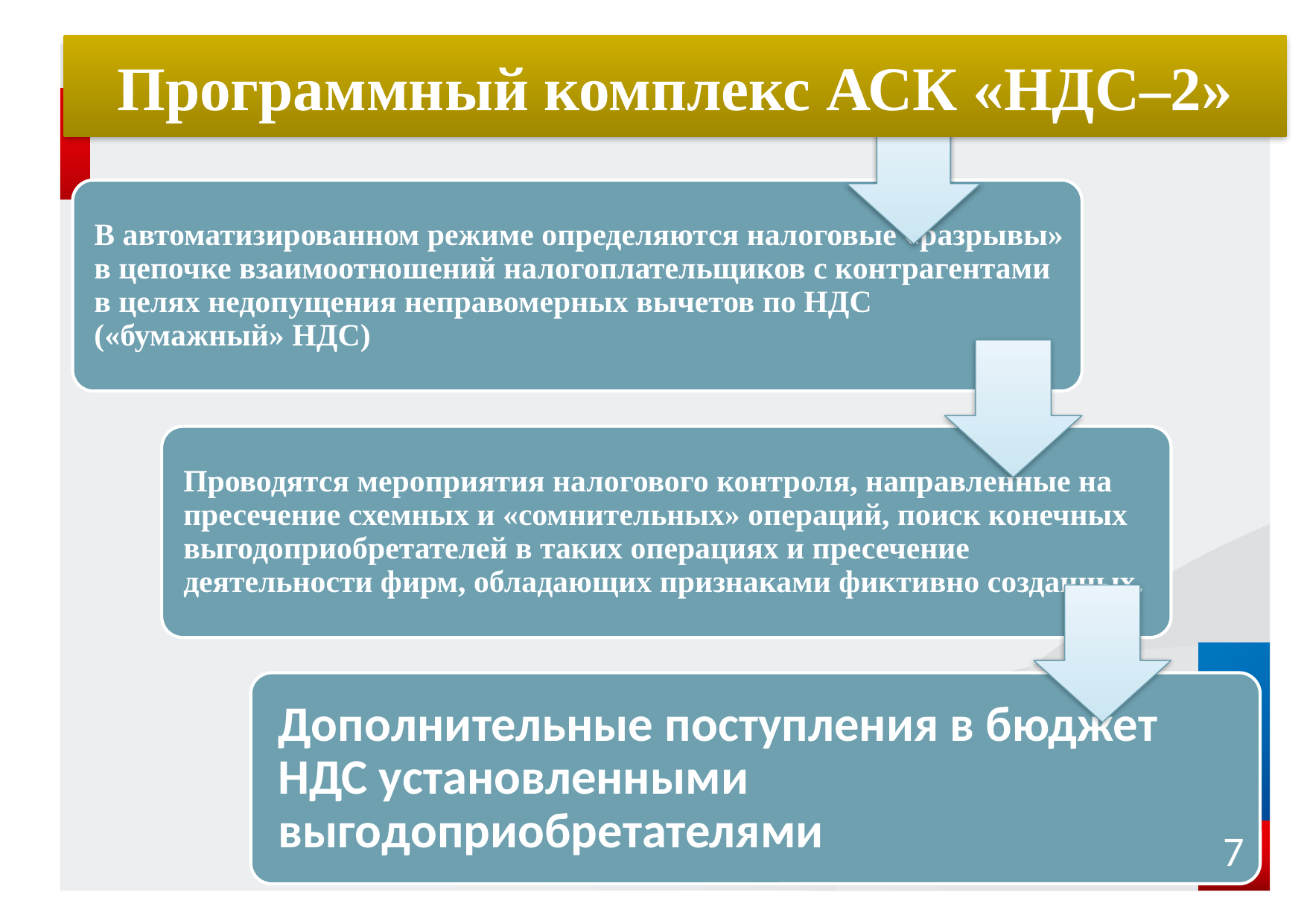

# Программный комплекс АСК «НДС–2»

В автоматизированном режиме определяются налоговые «разрывы» в цепочке взаимоотношений налогоплательщиков с контрагентами в целях недопущения неправомерных вычетов по НДС («бумажный» НДС)
Проводятся мероприятия налогового контроля, направленные на пресечение схемных и «сомнительных» операций, поиск конечных выгодоприобретателей в таких операциях и пресечение деятельности фирм, обладающих признаками фиктивно созданных.
Дополнительные поступления в бюджет НДС установленными выгодоприобретателями

7